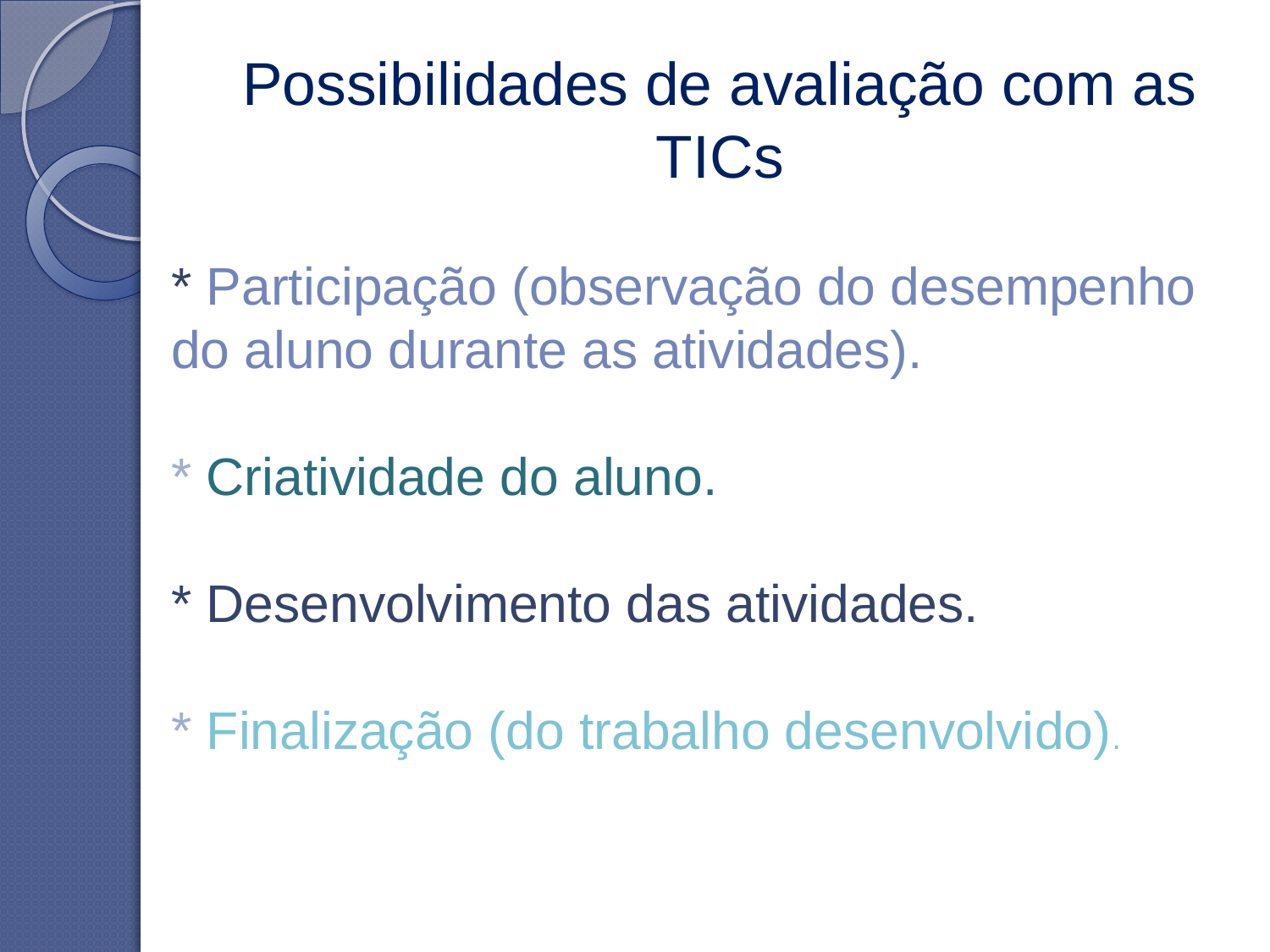

# Possibilidades de avaliação com as TICs
* Participação (observação do desempenho do aluno durante as atividades).
* Criatividade do aluno.
* Desenvolvimento das atividades.
* Finalização (do trabalho desenvolvido).